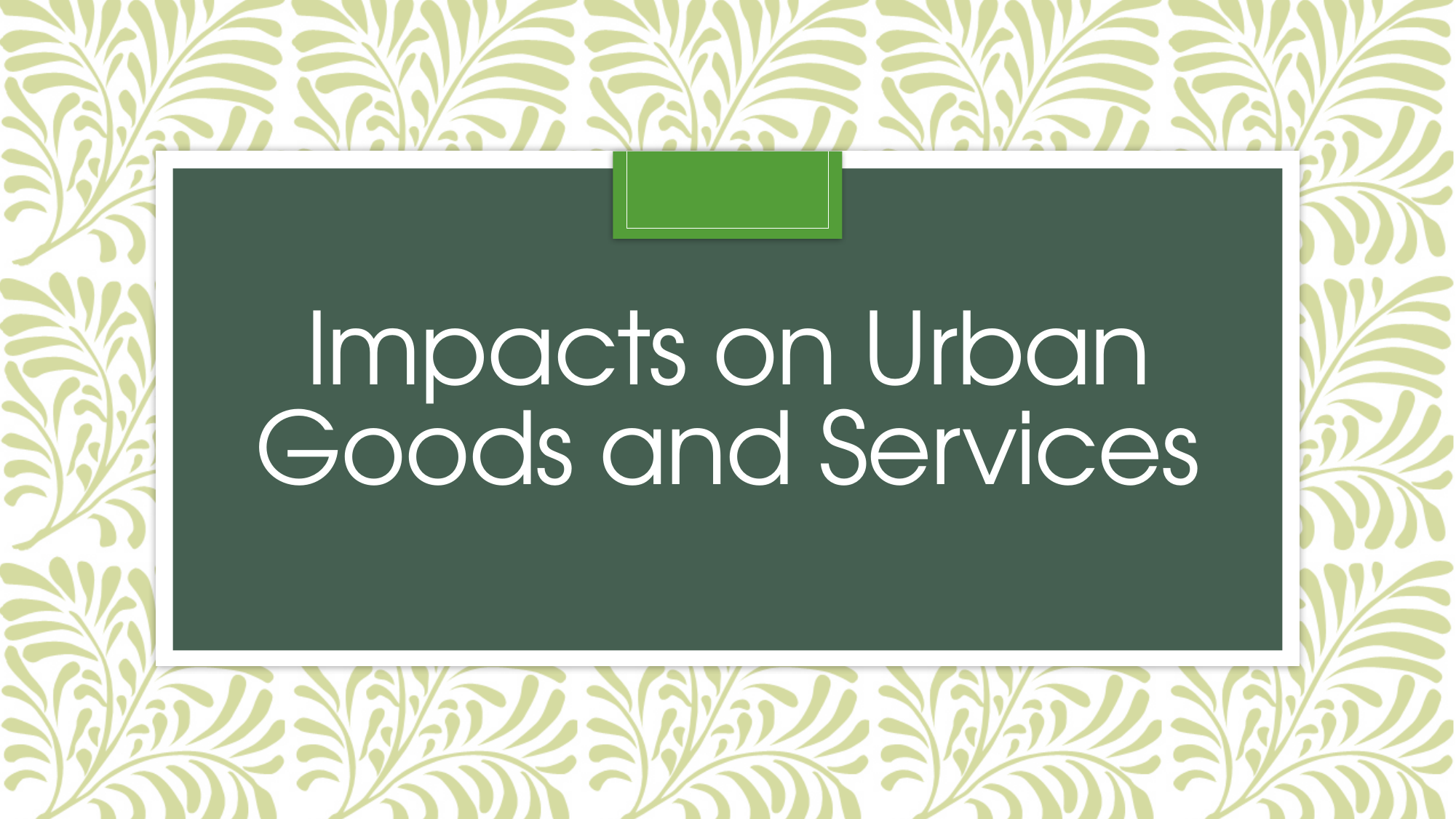

# Impacts on Urban Goods and Services